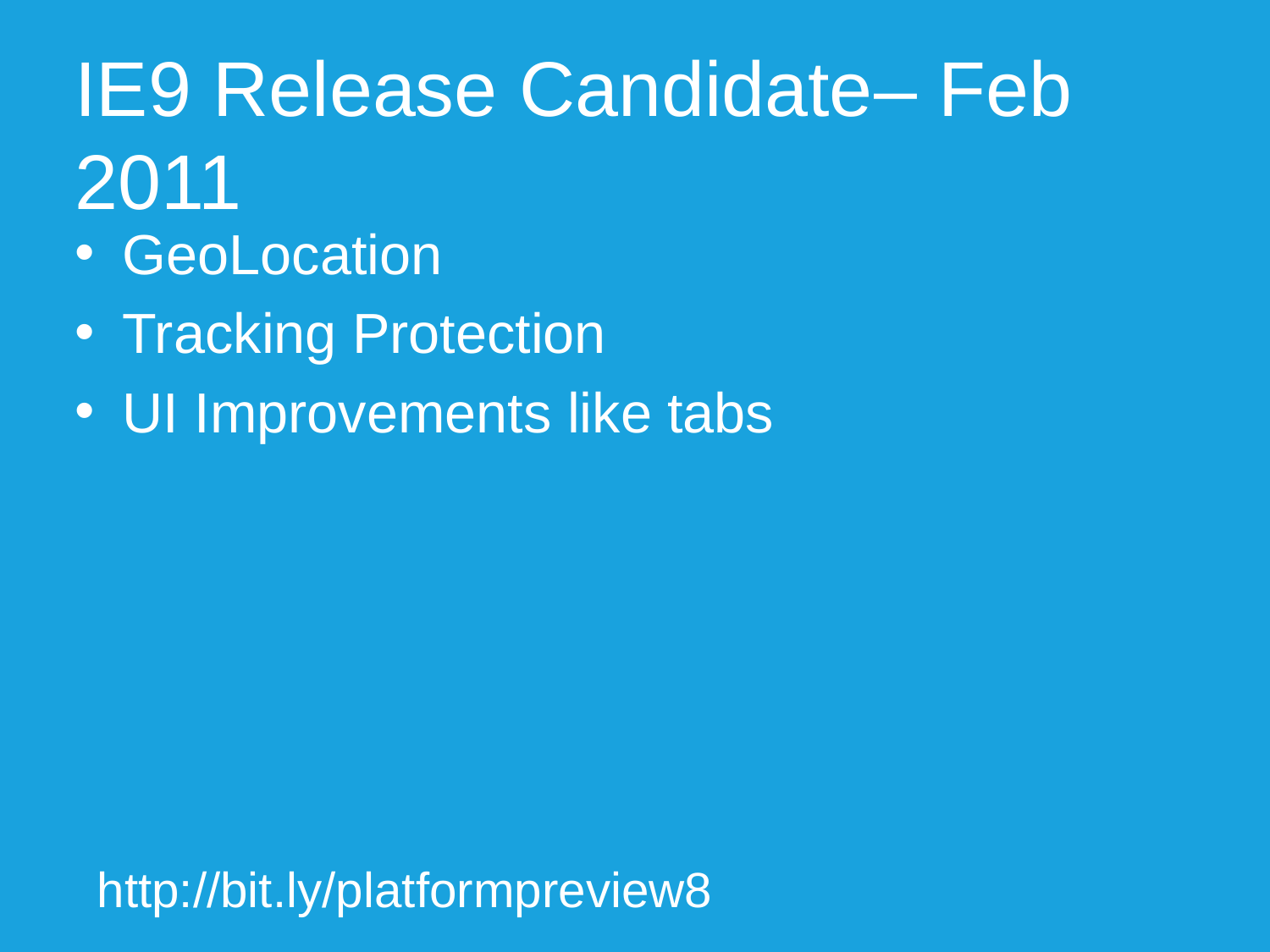

# IE9 Release Candidate– Feb 2011
GeoLocation
Tracking Protection
UI Improvements like tabs

http://bit.ly/platformpreview8